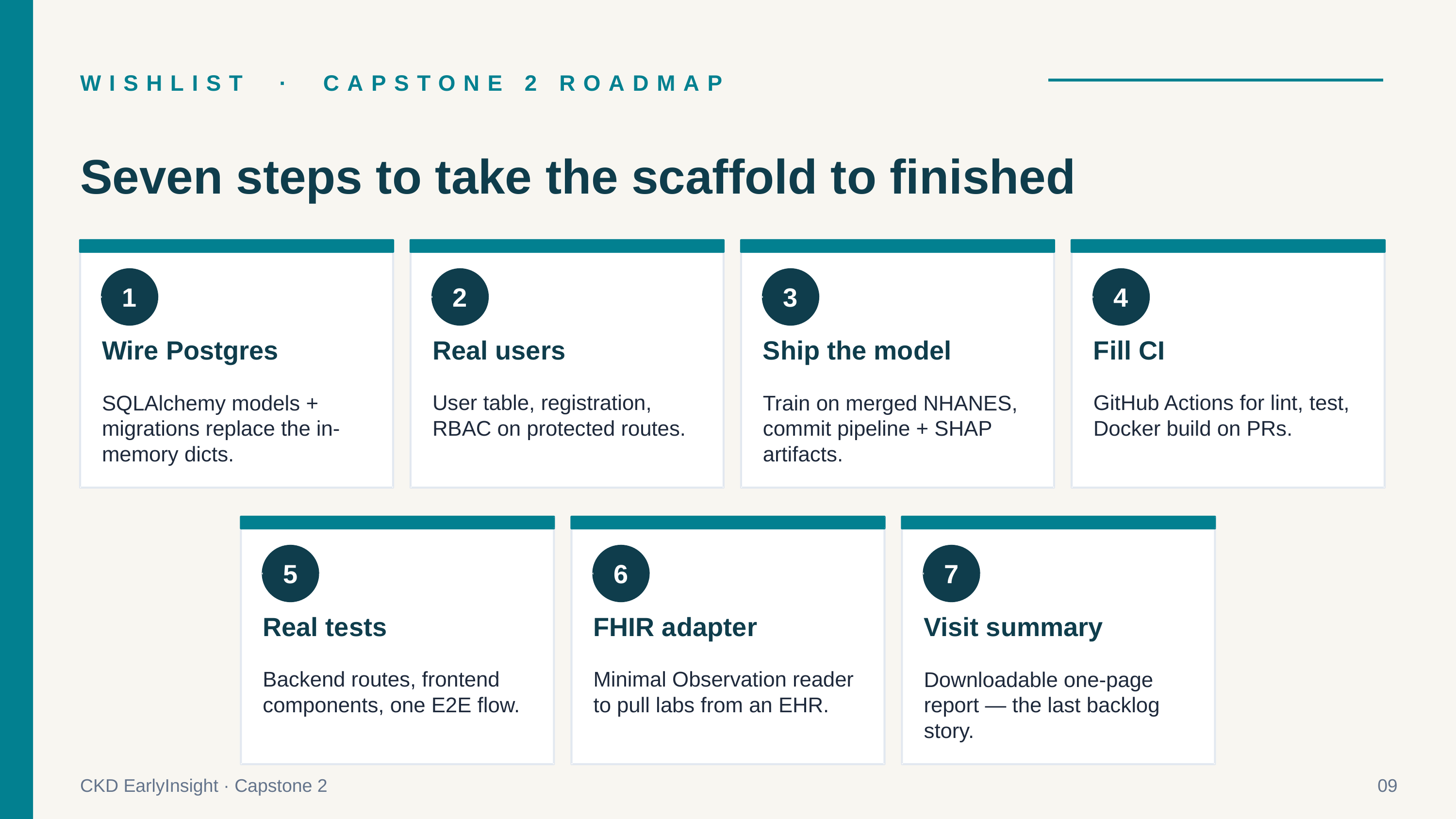

WISHLIST  ·  CAPSTONE 2 ROADMAP

Seven steps to take the scaffold to finished

1

2

3

4
Wire Postgres
Real users
Ship the model
Fill CI
SQLAlchemy models + migrations replace the in-memory dicts.
User table, registration, RBAC on protected routes.
Train on merged NHANES, commit pipeline + SHAP artifacts.
GitHub Actions for lint, test, Docker build on PRs.

5

6

7
Real tests
FHIR adapter
Visit summary
Backend routes, frontend components, one E2E flow.
Minimal Observation reader to pull labs from an EHR.
Downloadable one-page report — the last backlog story.

CKD EarlyInsight · Capstone 2

09